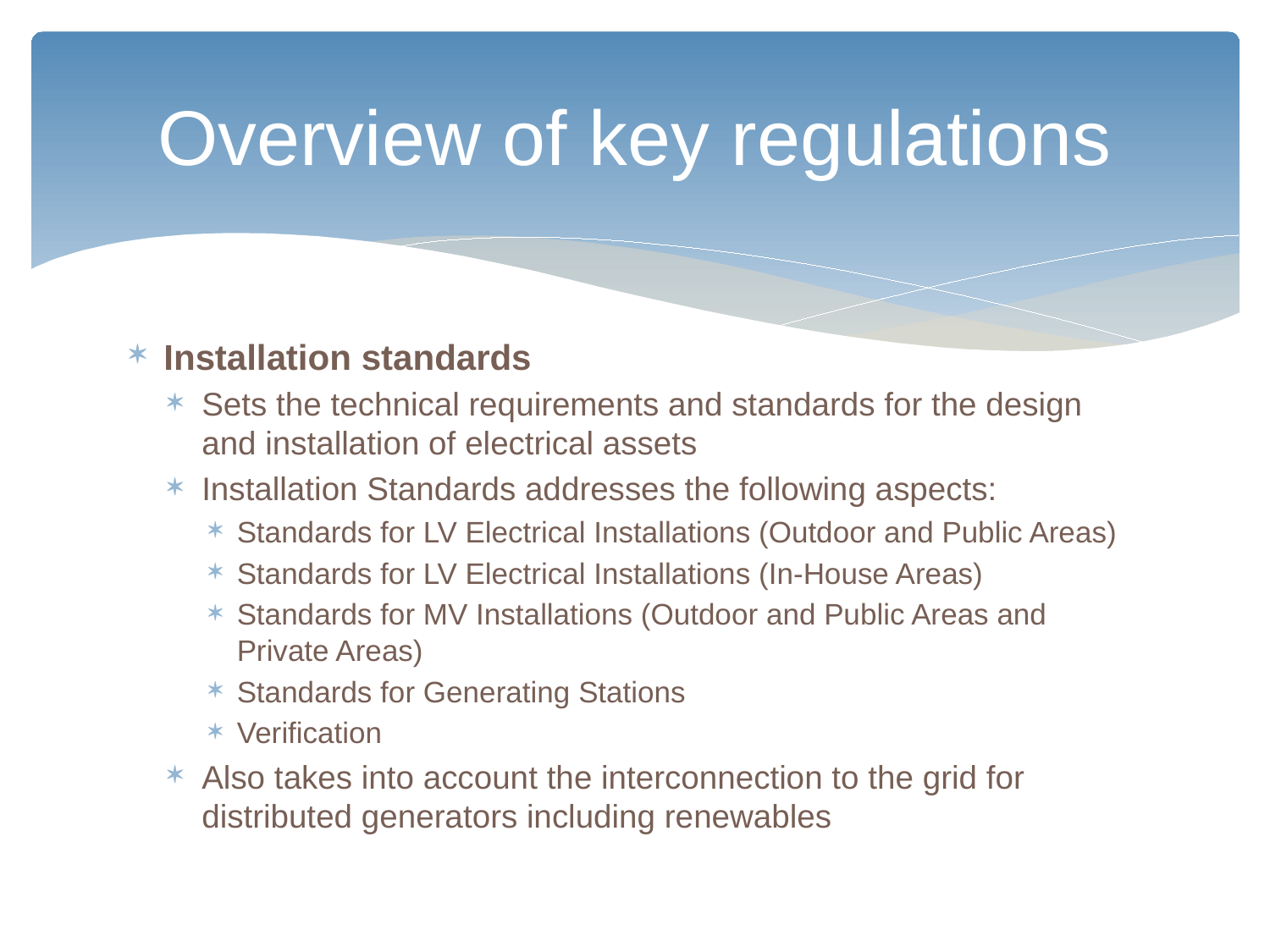

# Overview of key regulations
Installation standards
Sets the technical requirements and standards for the design and installation of electrical assets
Installation Standards addresses the following aspects:
Standards for LV Electrical Installations (Outdoor and Public Areas)
Standards for LV Electrical Installations (In-House Areas)
Standards for MV Installations (Outdoor and Public Areas and Private Areas)
Standards for Generating Stations
Verification
Also takes into account the interconnection to the grid for distributed generators including renewables